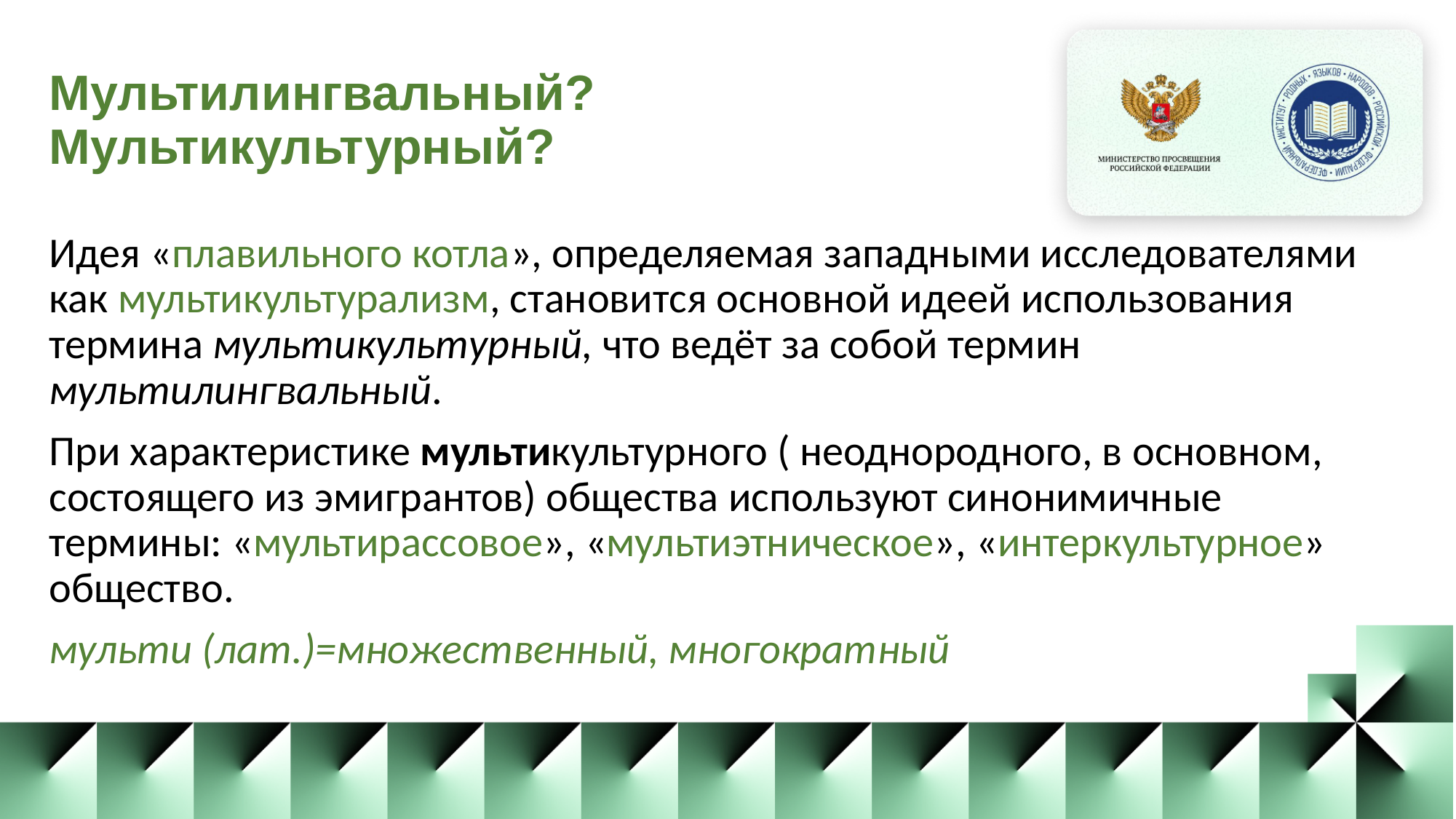

Мультилингвальный? Мультикультурный?
Идея «плавильного котла», определяемая западными исследователями как мультикультурализм, становится основной идеей использования термина мультикультурный, что ведёт за собой термин мультилингвальный.
При характеристике мультикультурного ( неоднородного, в основном, состоящего из эмигрантов) общества используют синонимичные термины: «мультирассовое», «мультиэтническое», «интеркультурное» общество.
мульти (лат.)=множественный, многократный